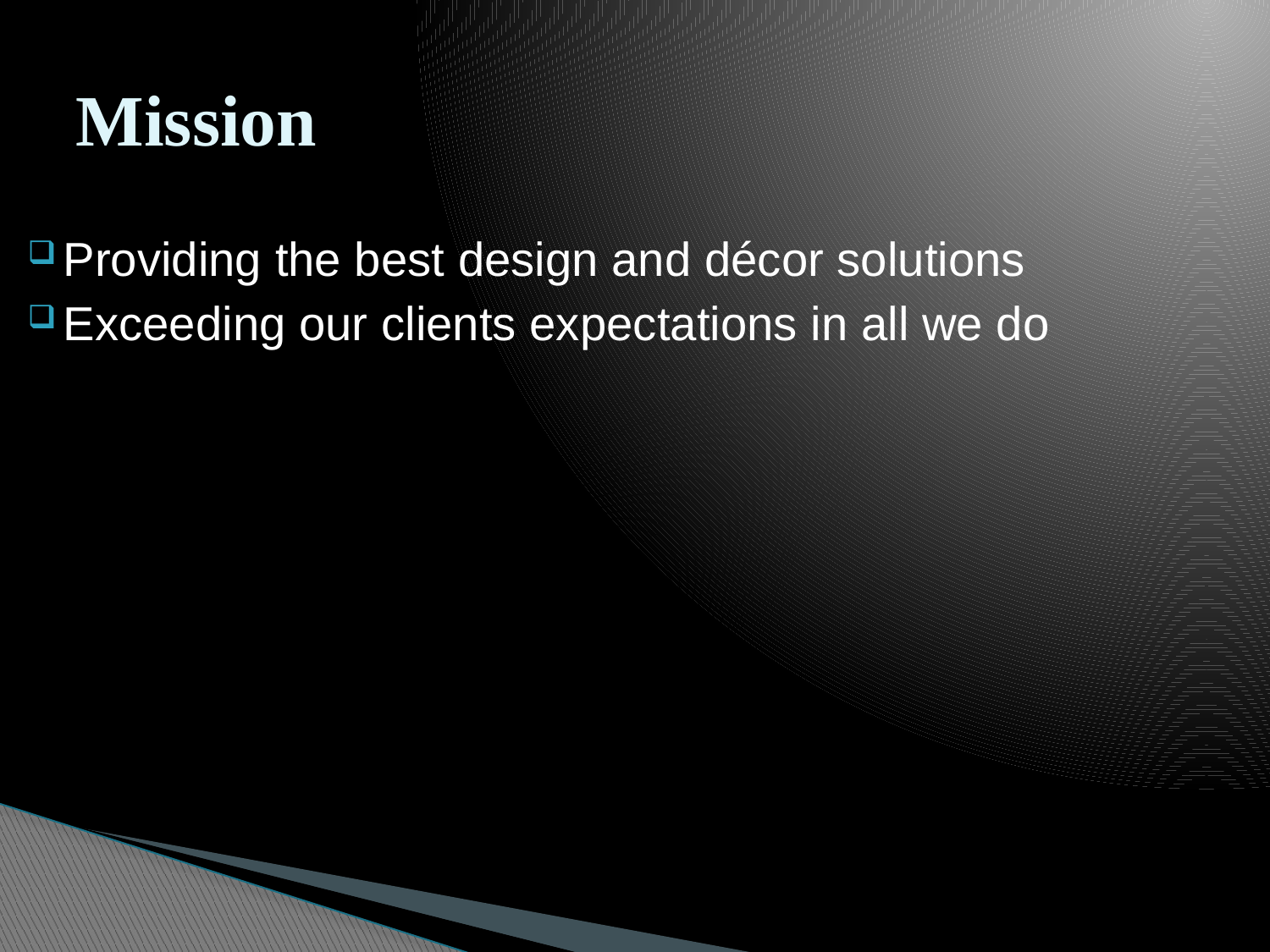

# Mission
Providing the best design and décor solutions
Exceeding our clients expectations in all we do